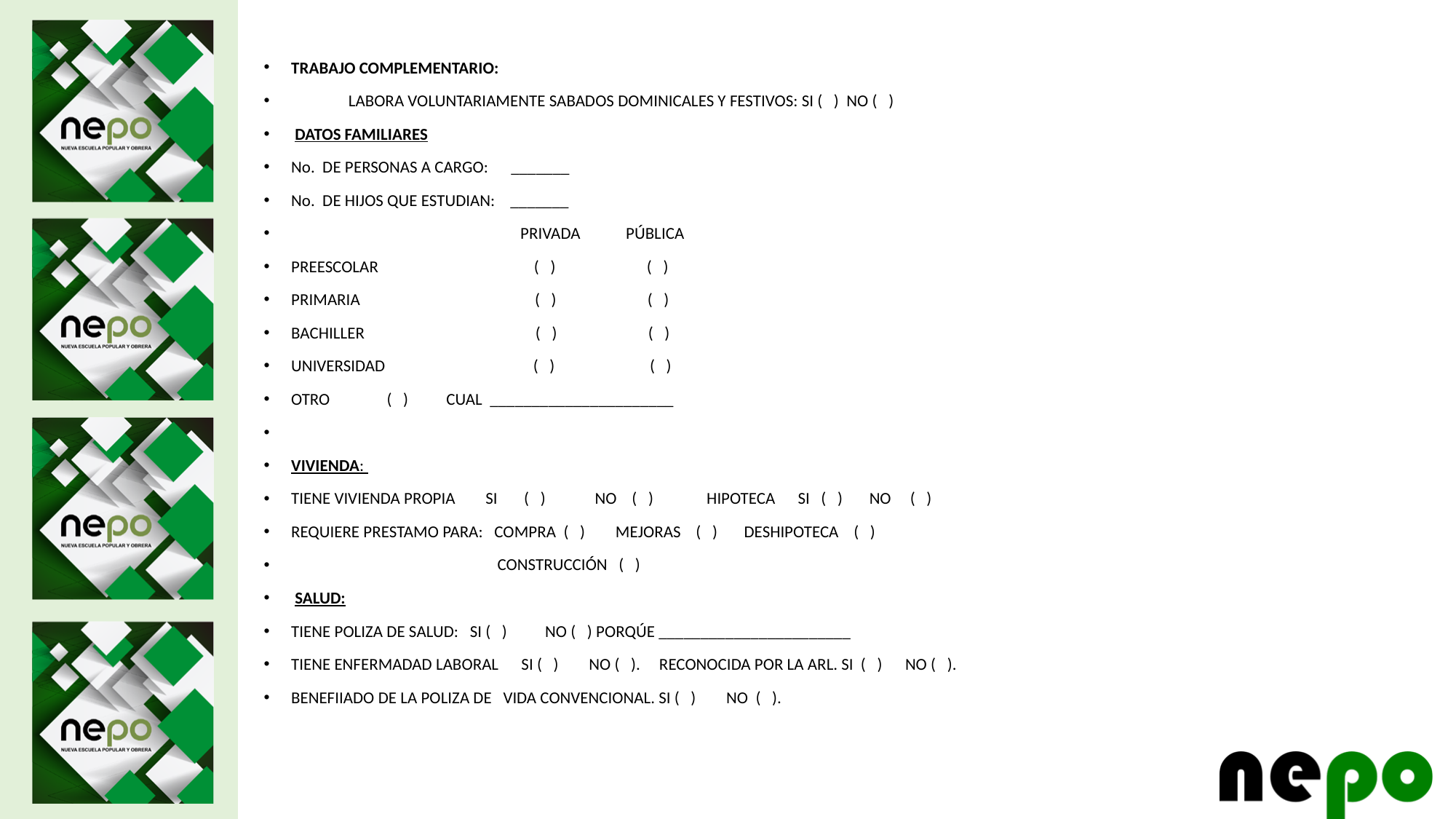

TRABAJO COMPLEMENTARIO:
               LABORA VOLUNTARIAMENTE SABADOS DOMINICALES Y FESTIVOS: SI (   )  NO (   )
 DATOS FAMILIARES
No.  DE PERSONAS A CARGO:      _______
No.  DE HIJOS QUE ESTUDIAN:    _______
                                                            PRIVADA            PÚBLICA
PREESCOLAR                                         (   )                        (   )
PRIMARIA                                              (   )                        (   )
BACHILLER                                             (   )                        (   )
UNIVERSIDAD                                       (   )                         (   )
OTRO               (   )          CUAL  ______________________

VIVIENDA:
TIENE VIVIENDA PROPIA        SI       (   )             NO    (   )              HIPOTECA      SI   (   )       NO     (   )
REQUIERE PRESTAMO PARA:   COMPRA  (   )        MEJORAS    (   )       DESHIPOTECA    (   )
                                                      CONSTRUCCIÓN   (   )
 SALUD:
TIENE POLIZA DE SALUD:   SI (   )          NO (   ) PORQÚE _______________________
TIENE ENFERMADAD LABORAL      SI (   )        NO (   ).     RECONOCIDA POR LA ARL. SI  (   )      NO (   ).
BENEFIIADO DE LA POLIZA DE   VIDA CONVENCIONAL. SI (   )        NO  (   ).